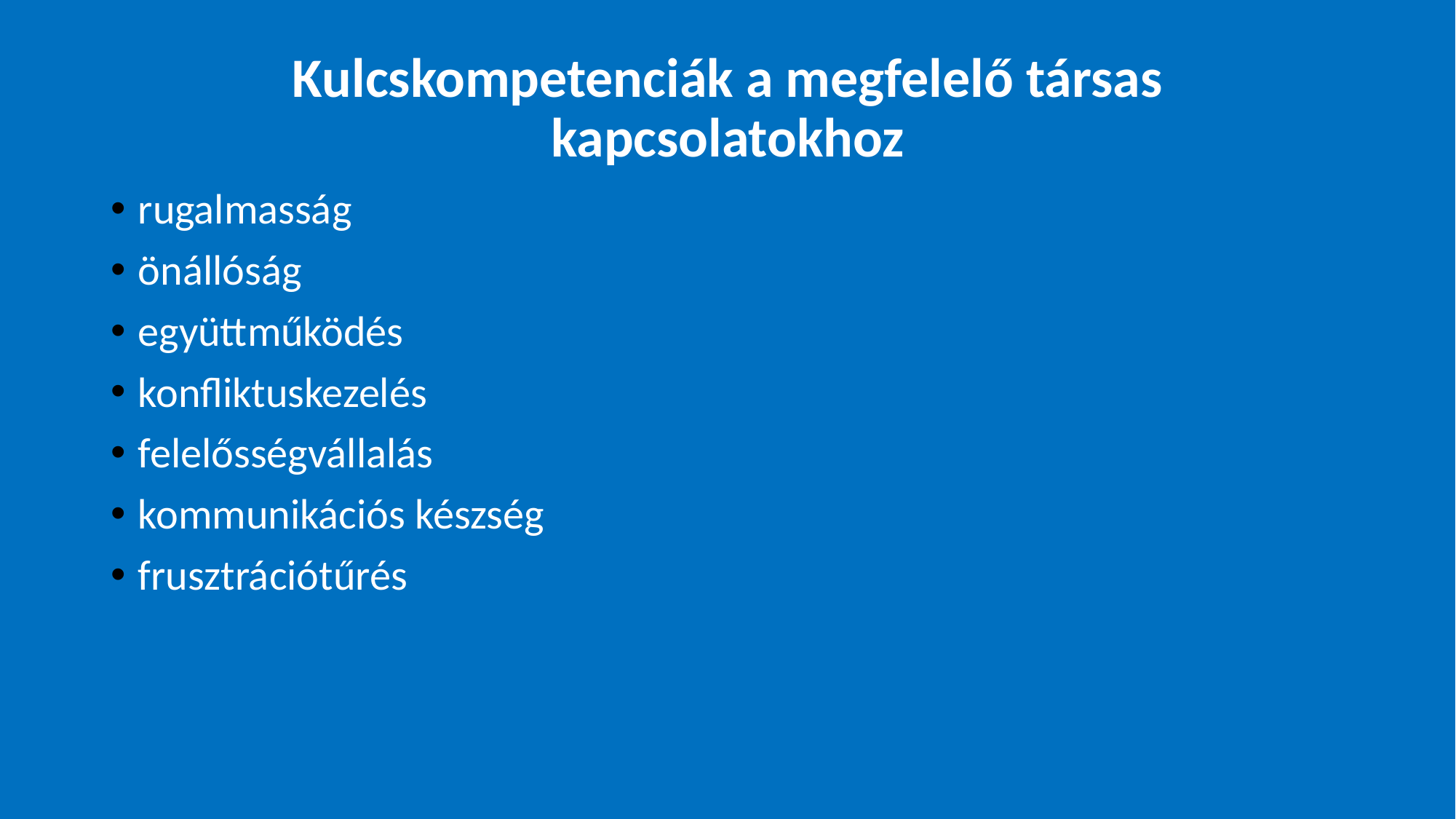

# Kulcskompetenciák a megfelelő társas kapcsolatokhoz
rugalmasság
önállóság
együttműködés
konfliktuskezelés
felelősségvállalás
kommunikációs készség
frusztrációtűrés